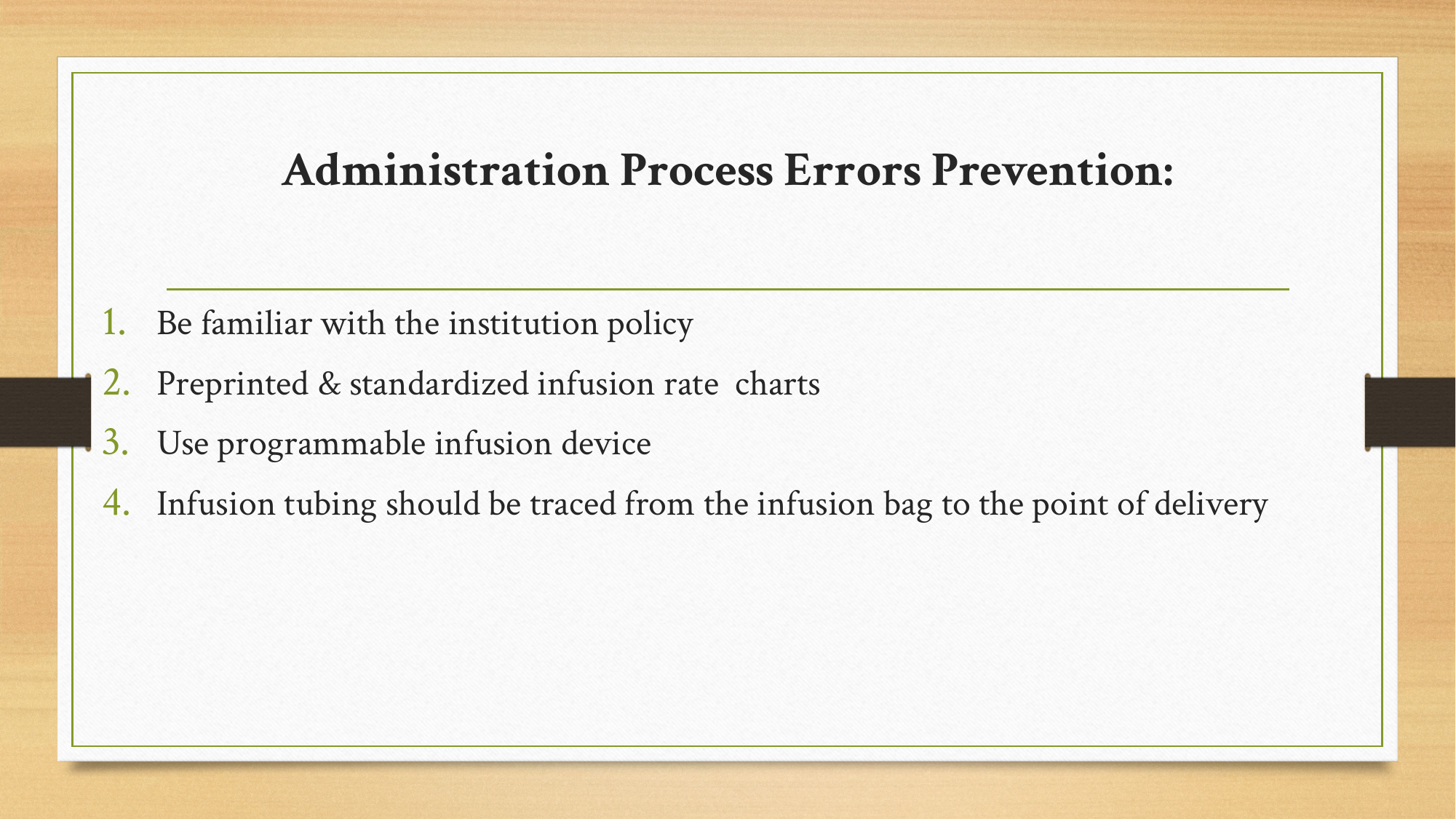

# Administration Process Errors Prevention:
Be familiar with the institution policy
Preprinted & standardized infusion rate  charts
Use programmable infusion device
Infusion tubing should be traced from the infusion bag to the point of delivery